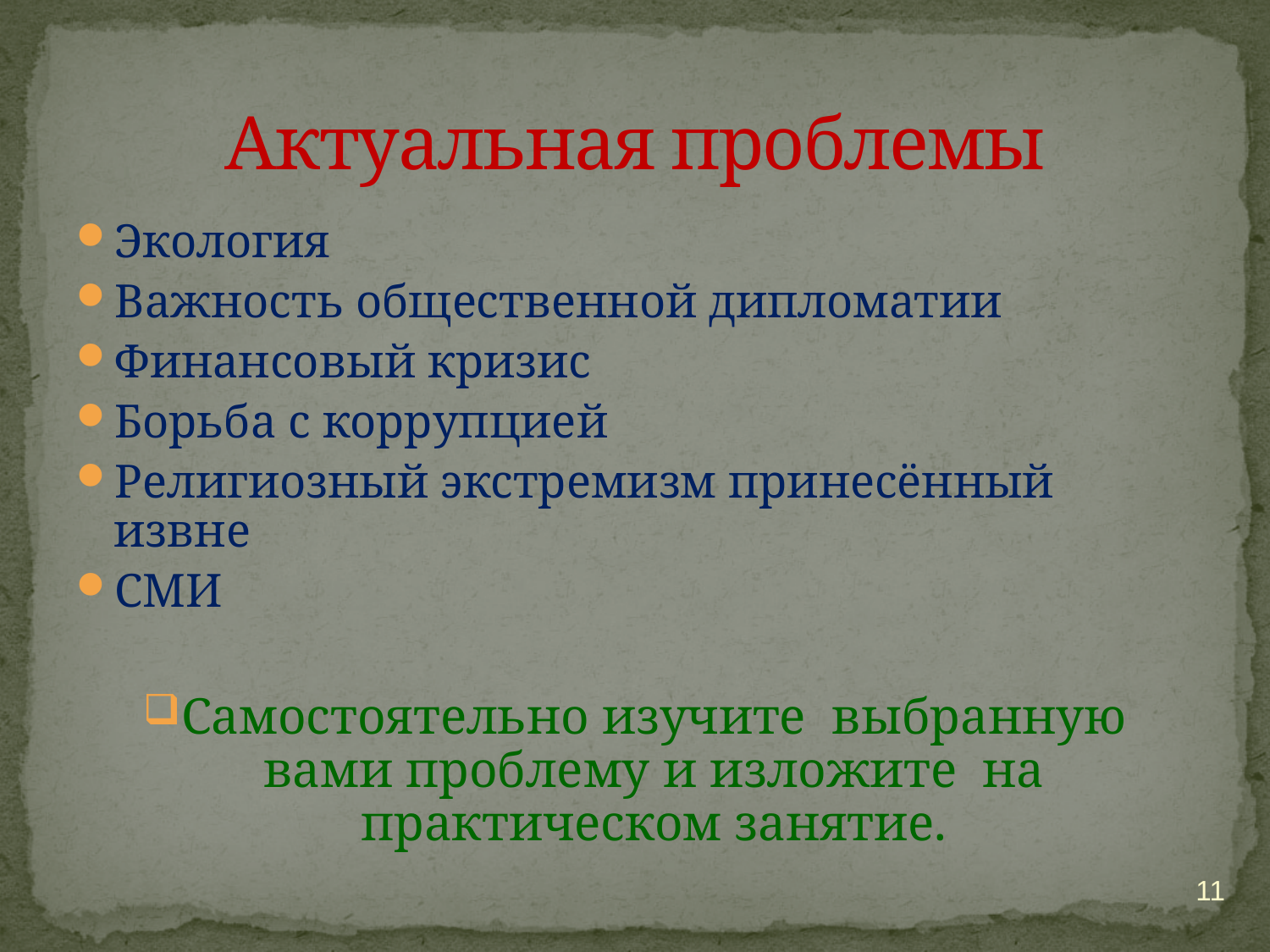

# Актуальная проблемы
Экология
Важность общественной дипломатии
Финансовый кризис
Борьба с коррупцией
Религиозный экстремизм принесённый извне
СМИ

Самостоятельно изучите  выбранную вами проблему и изложите  на практическом занятие.
11